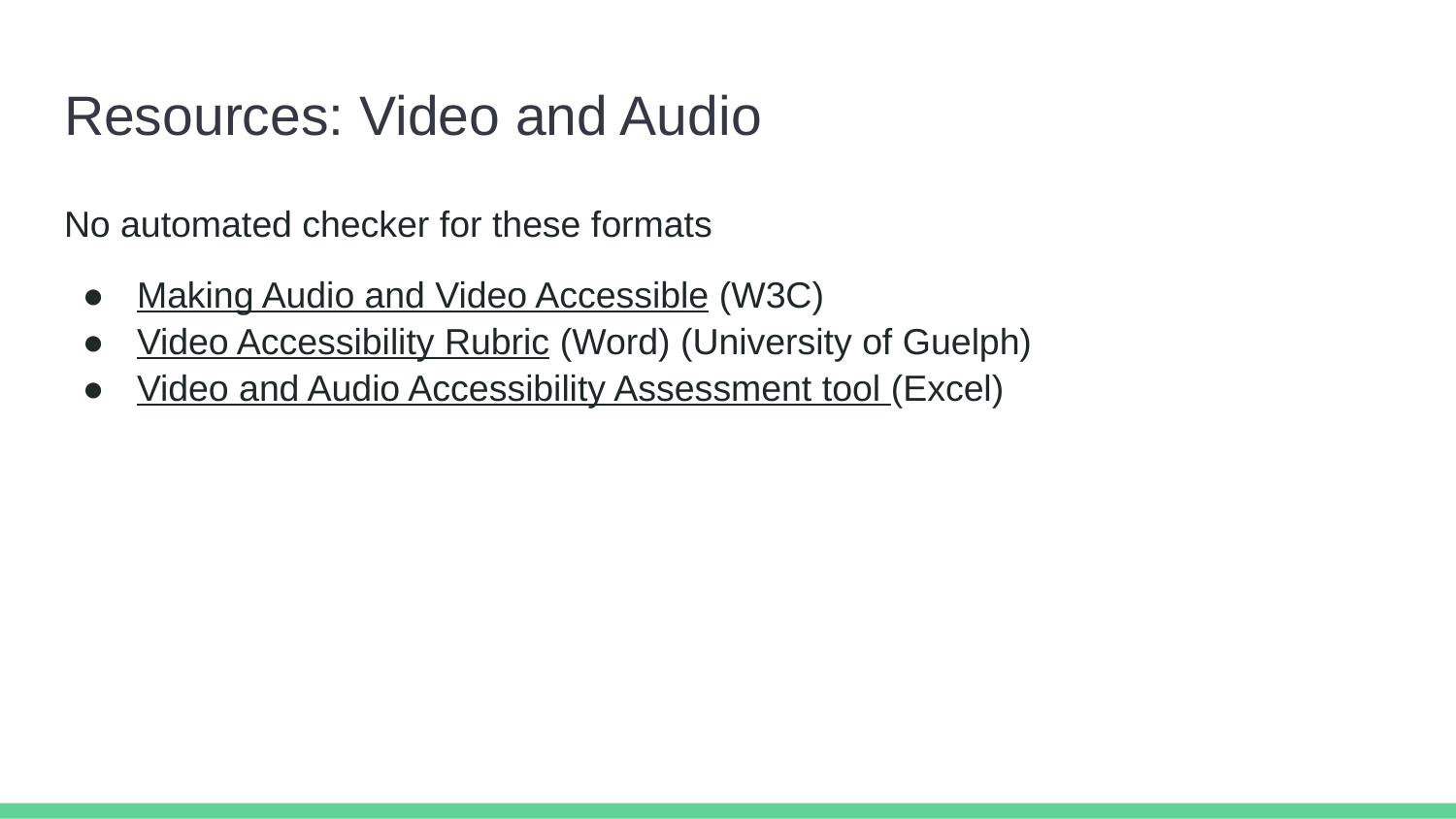

# Resources: Video and Audio
No automated checker for these formats
Making Audio and Video Accessible (W3C)
Video Accessibility Rubric (Word) (University of Guelph)
Video and Audio Accessibility Assessment tool (Excel)